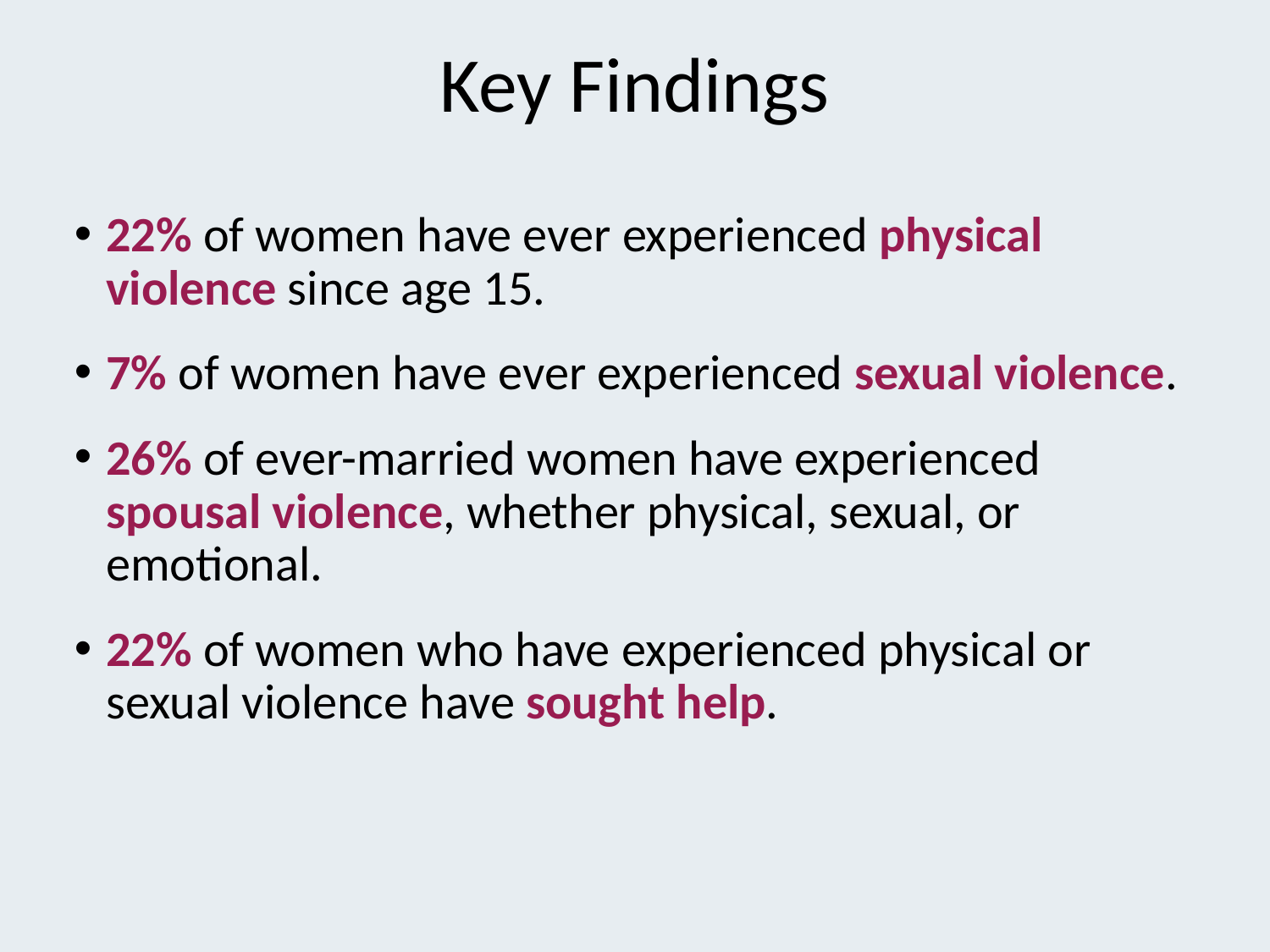

# Key Findings
22% of women have ever experienced physical violence since age 15.
7% of women have ever experienced sexual violence.
26% of ever-married women have experienced spousal violence, whether physical, sexual, or emotional.
22% of women who have experienced physical or sexual violence have sought help.